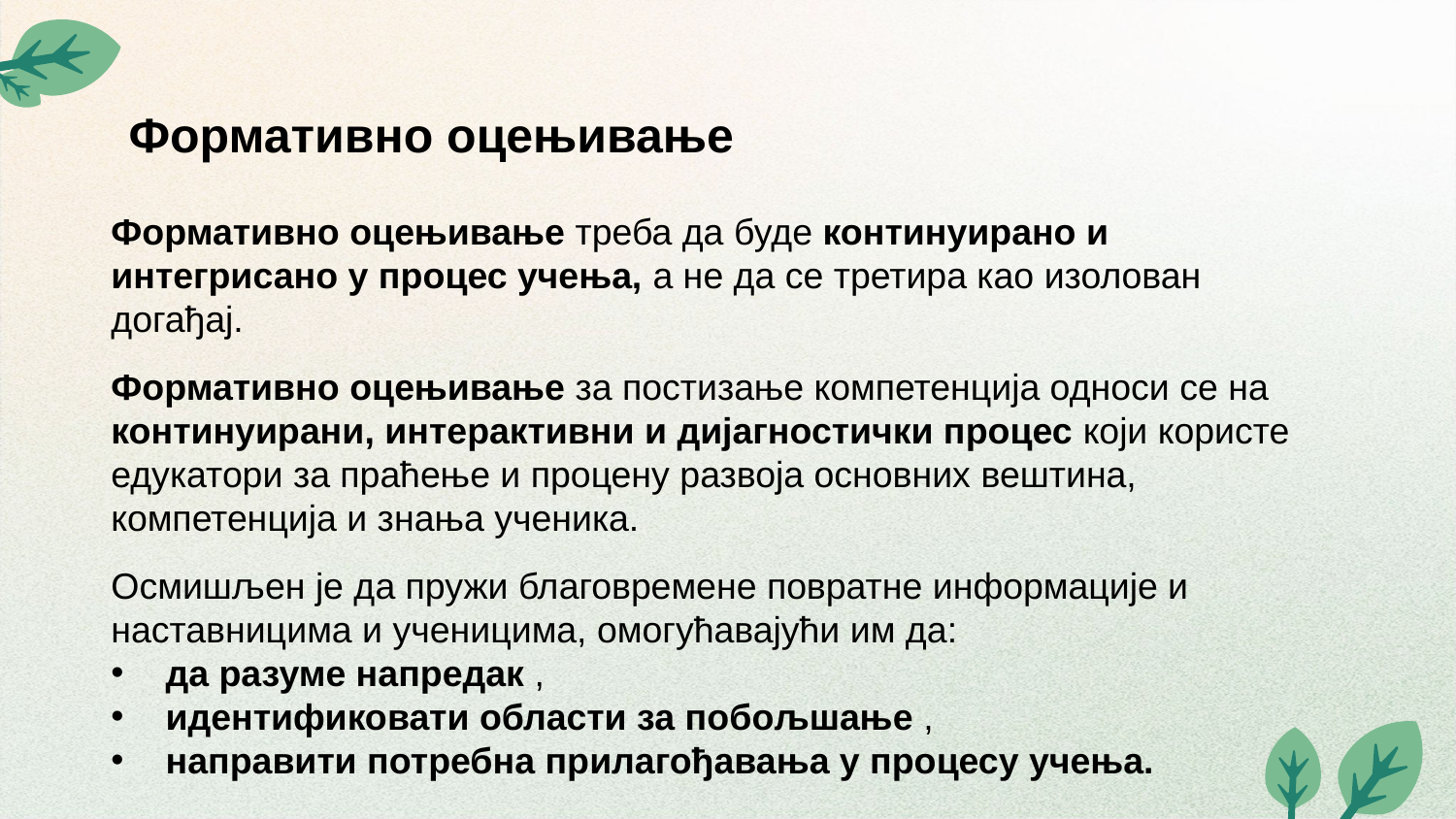

Формативно оцењивање
Формативно оцењивање треба да буде континуирано и интегрисано у процес учења, а не да се третира као изолован догађај.
Формативно оцењивање за постизање компетенција односи се на континуирани, интерактивни и дијагностички процес који користе едукатори за праћење и процену развоја основних вештина, компетенција и знања ученика.
Осмишљен је да пружи благовремене повратне информације и наставницима и ученицима, омогућавајући им да:
да разуме напредак ,
идентификовати области за побољшање ,
направити потребна прилагођавања у процесу учења.